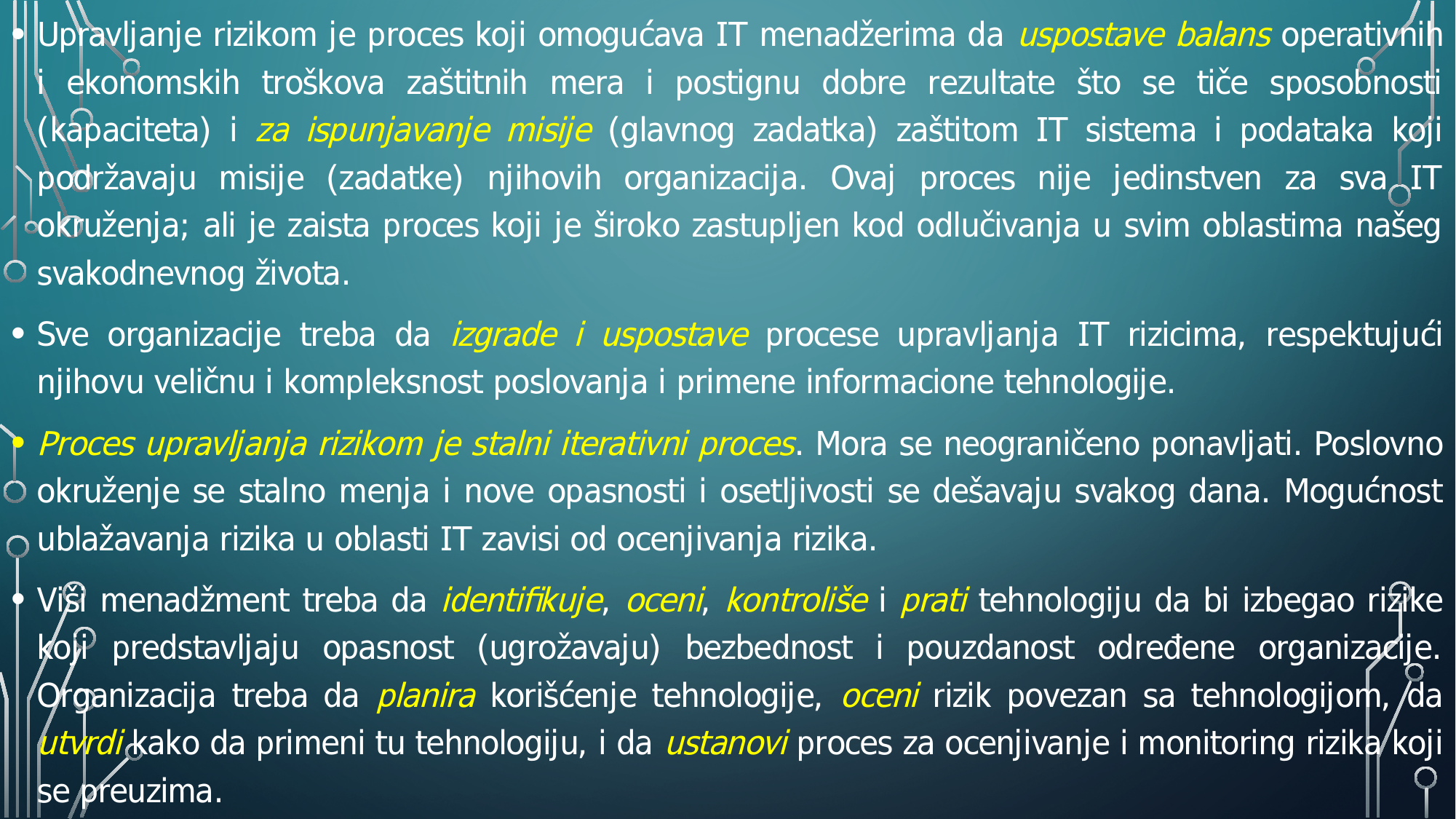

Upravljanje rizikom je proces koji omogućava IT menadžerima da uspostave balans operativnih i ekonomskih troškova zaštitnih mera i postignu dobre rezultate što se tiče sposobnosti (kapaciteta) i za ispunjavanje misije (glavnog zadatka) zaštitom IT sistema i podataka koji podržavaju misije (zadatke) njihovih organizacija. Ovaj proces nije jedinstven za sva IT okruženja; ali je zaista proces koji je široko zastupljen kod odlučivanja u svim oblastima našeg svakodnevnog života.
Sve organizacije treba da izgrade i uspostave procese upravljanja IT rizicima, respektujući njihovu veličnu i kompleksnost poslovanja i primene informacione tehnologije.
Proces upravljanja rizikom je stalni iterativni proces. Mora se neograničeno ponavljati. Poslovno okruženje se stalno menja i nove opasnosti i osetljivosti se dešavaju svakog dana. Mogućnost ublažavanja rizika u oblasti IT zavisi od ocenjivanja rizika.
Viši menadžment treba da identifikuje, oceni, kontroliše i prati tehnologiju da bi izbegao rizike koji predstavljaju opasnost (ugrožavaju) bezbednost i pouzdanost određene organizacije. Organizacija treba da planira korišćenje tehnologije, oceni rizik povezan sa tehnologijom, da utvrdi kako da primeni tu tehnologiju, i da ustanovi proces za ocenjivanje i monitoring rizika koji se preuzima.